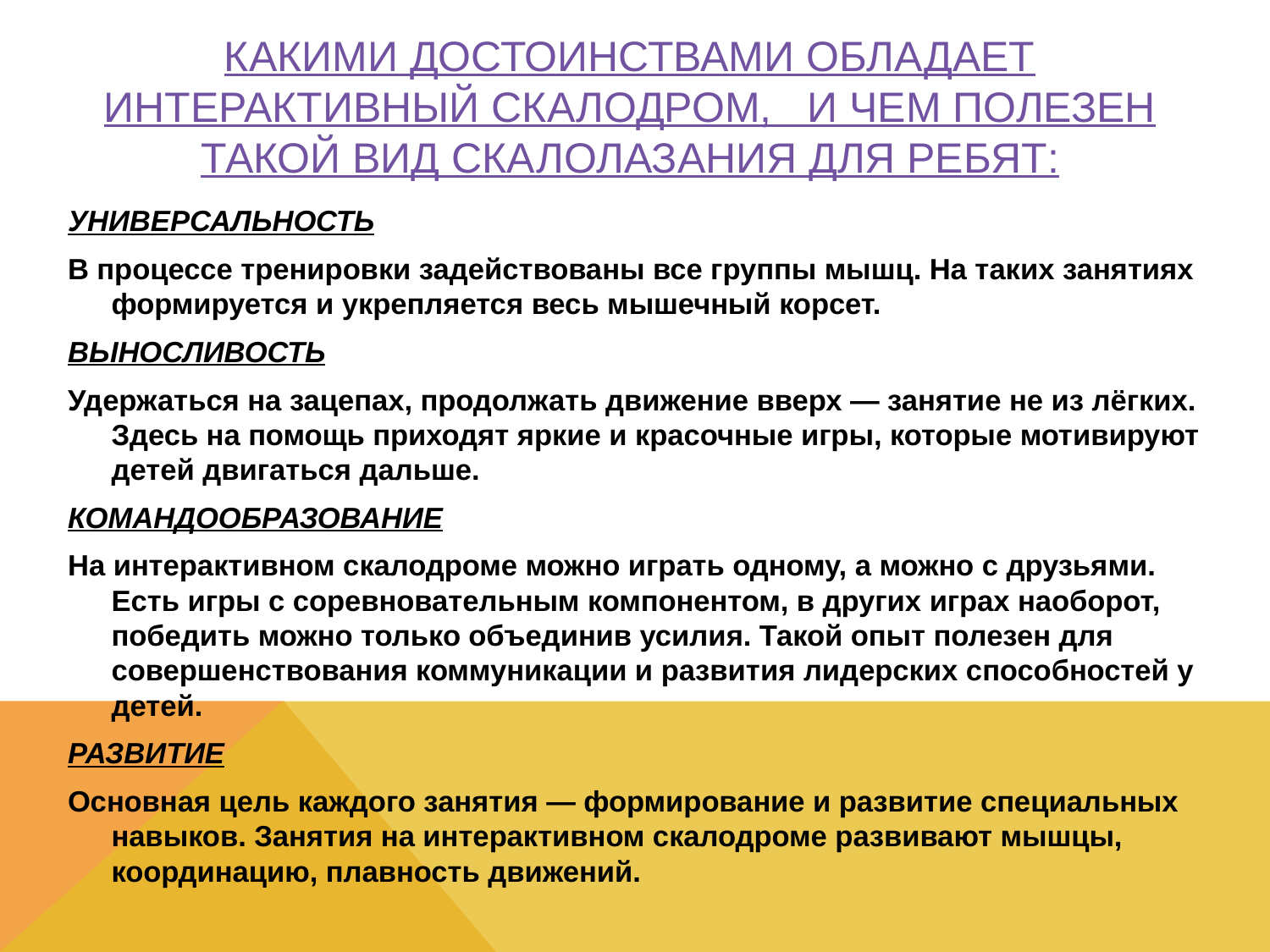

# Какими достоинствами обладает ИНТЕРАКТИВНЫЙ СКАЛОДРОМ,   и чем полезен такой вид скалолазания для ребят:
УНИВЕРСАЛЬНОСТЬ
В процессе тренировки задействованы все группы мышц. На таких занятиях формируется и укрепляется весь мышечный корсет.
ВЫНОСЛИВОСТЬ
Удержаться на зацепах, продолжать движение вверх — занятие не из лёгких. Здесь на помощь приходят яркие и красочные игры, которые мотивируют детей двигаться дальше.
КОМАНДООБРАЗОВАНИЕ
На интерактивном скалодроме можно играть одному, а можно с друзьями. Есть игры с соревновательным компонентом, в других играх наоборот, победить можно только объединив усилия. Такой опыт полезен для совершенствования коммуникации и развития лидерских способностей у детей.
РАЗВИТИЕ
Основная цель каждого занятия — формирование и развитие специальных навыков. Занятия на интерактивном скалодроме развивают мышцы, координацию, плавность движений.